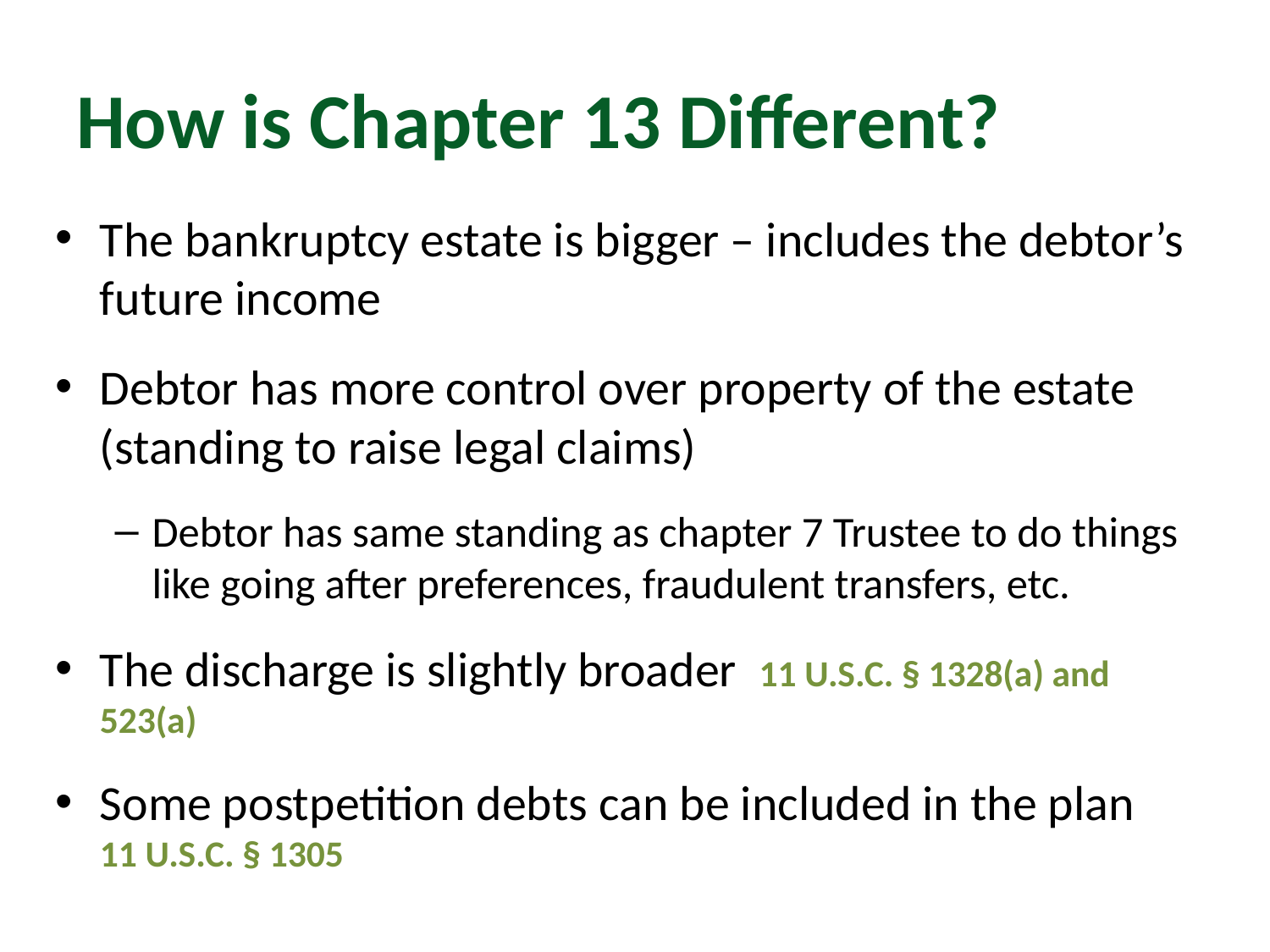

# How is Chapter 13 Different?
The bankruptcy estate is bigger – includes the debtor’s future income
Debtor has more control over property of the estate (standing to raise legal claims)
Debtor has same standing as chapter 7 Trustee to do things like going after preferences, fraudulent transfers, etc.
The discharge is slightly broader  11 U.S.C. § 1328(a) and 523(a)
Some postpetition debts can be included in the plan   11 U.S.C. § 1305